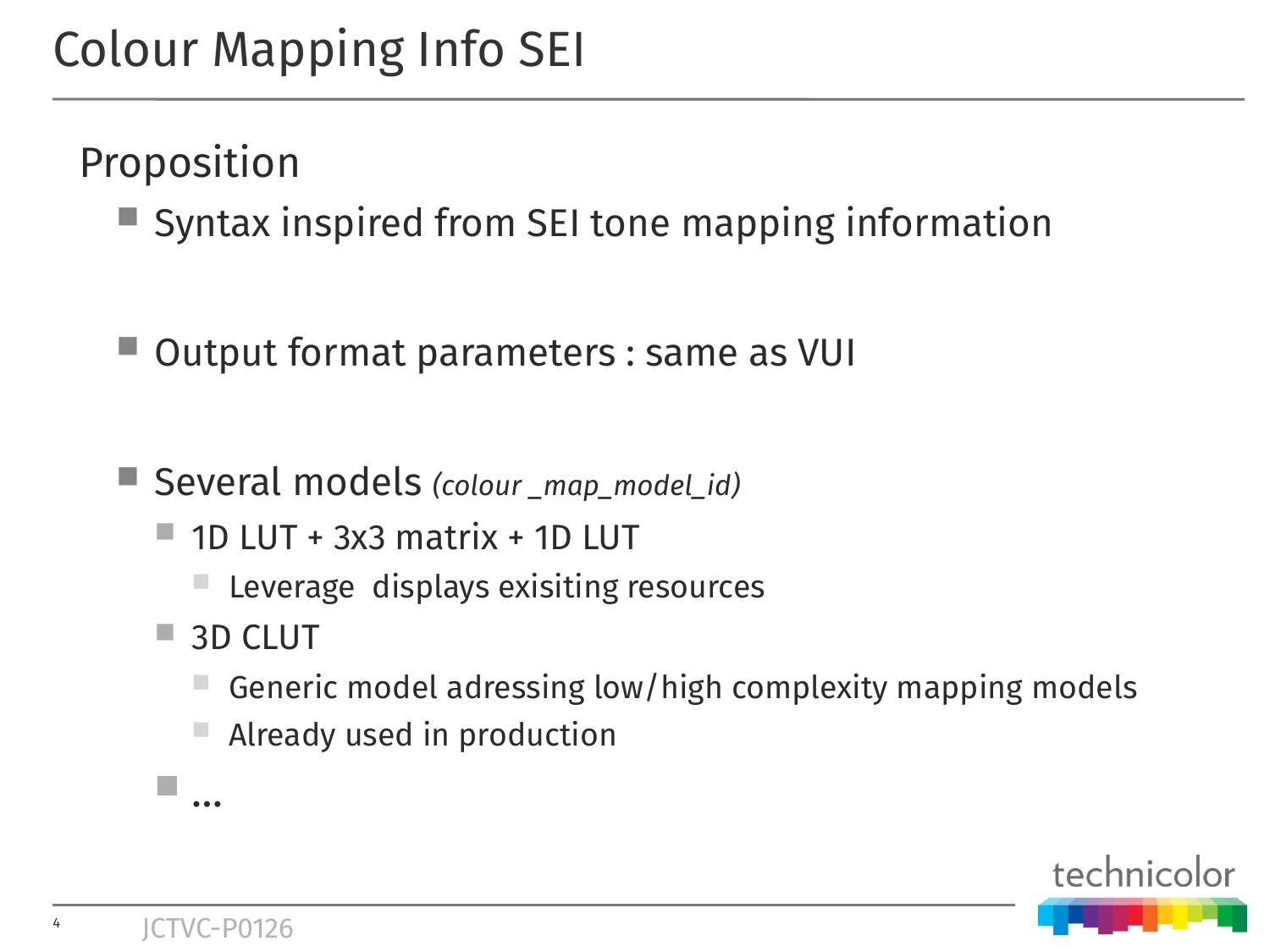

# Colour Mapping Info SEI
Proposition
Syntax inspired from SEI tone mapping information

Output format parameters : same as VUI

Several models (colour _map_model_id)
1D LUT + 3x3 matrix + 1D LUT
Leverage  displays exisiting resources
3D CLUT
Generic model adressing low/high complexity mapping models
Already used in production
…

JCTVC-P0126
4